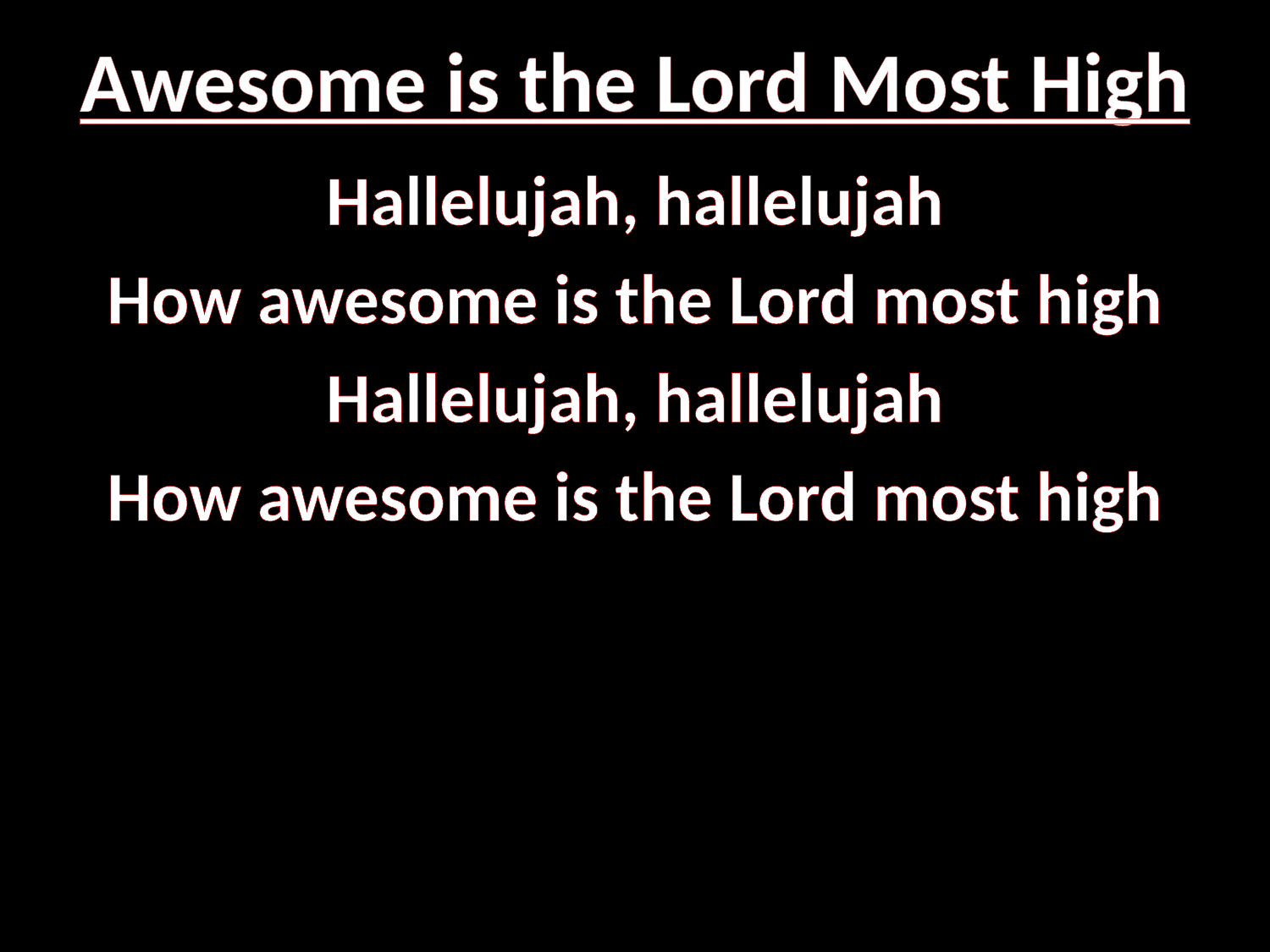

# Awesome is the Lord Most High
Hallelujah, hallelujah
How awesome is the Lord most high
Hallelujah, hallelujah
How awesome is the Lord most high